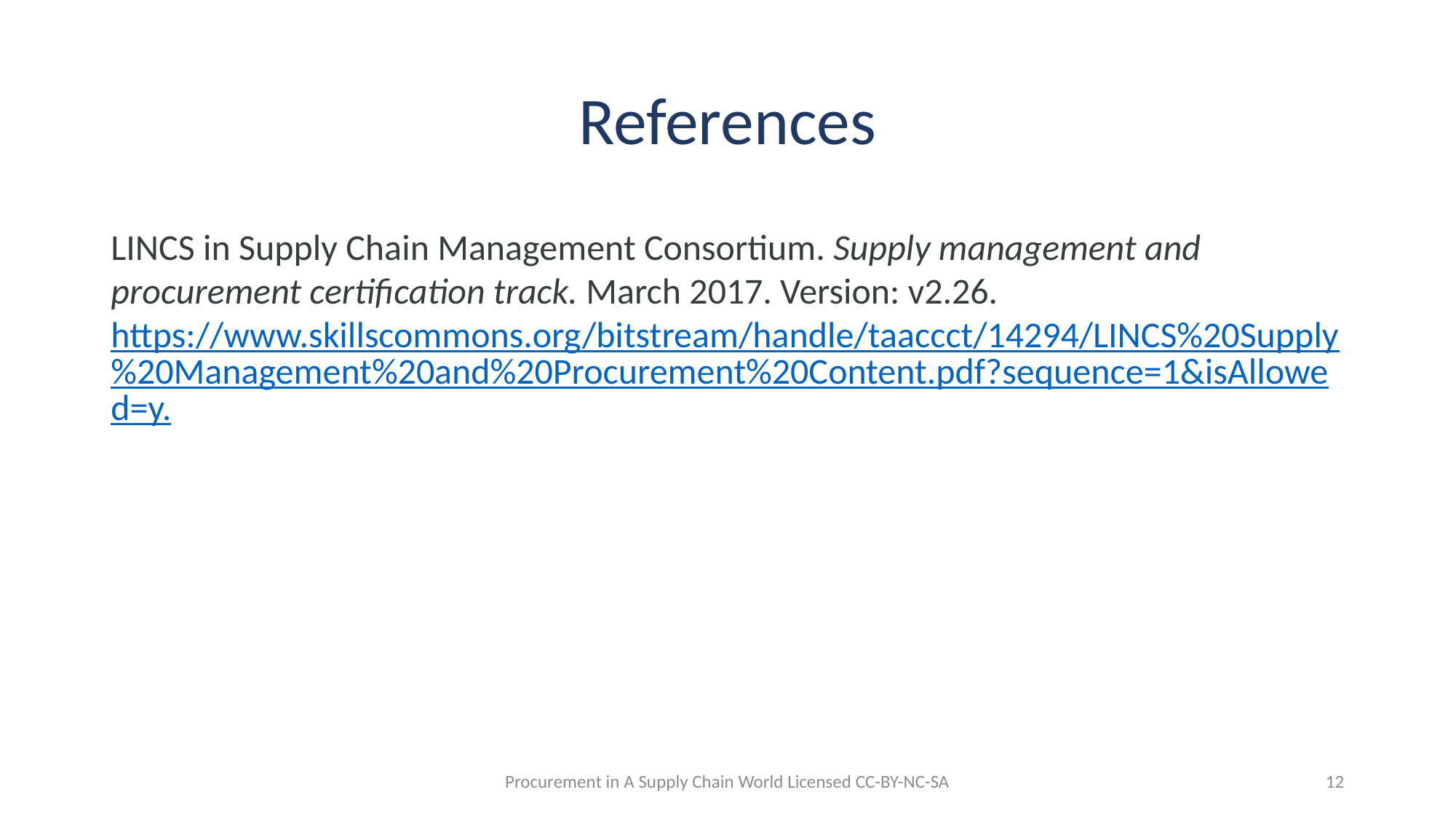

# References
LINCS in Supply Chain Management Consortium. Supply management and procurement certification track. March 2017. Version: v2.26. https://www.skillscommons.org/bitstream/handle/taaccct/14294/LINCS%20Supply%20Management%20and%20Procurement%20Content.pdf?sequence=1&isAllowed=y.
Procurement in A Supply Chain World Licensed CC-BY-NC-SA
12